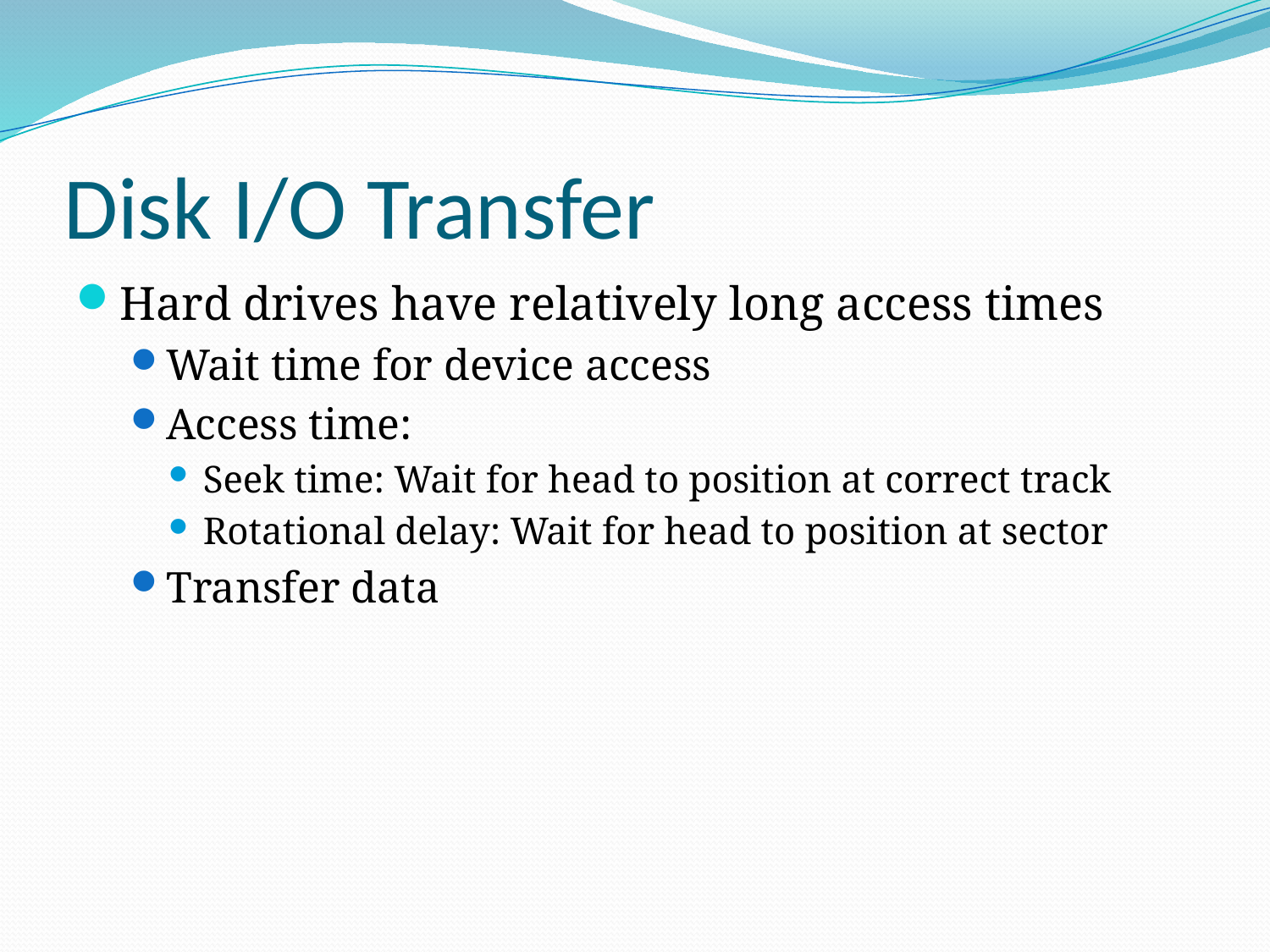

# Disk I/O Transfer
Hard drives have relatively long access times
Wait time for device access
Access time:
Seek time: Wait for head to position at correct track
Rotational delay: Wait for head to position at sector
Transfer data